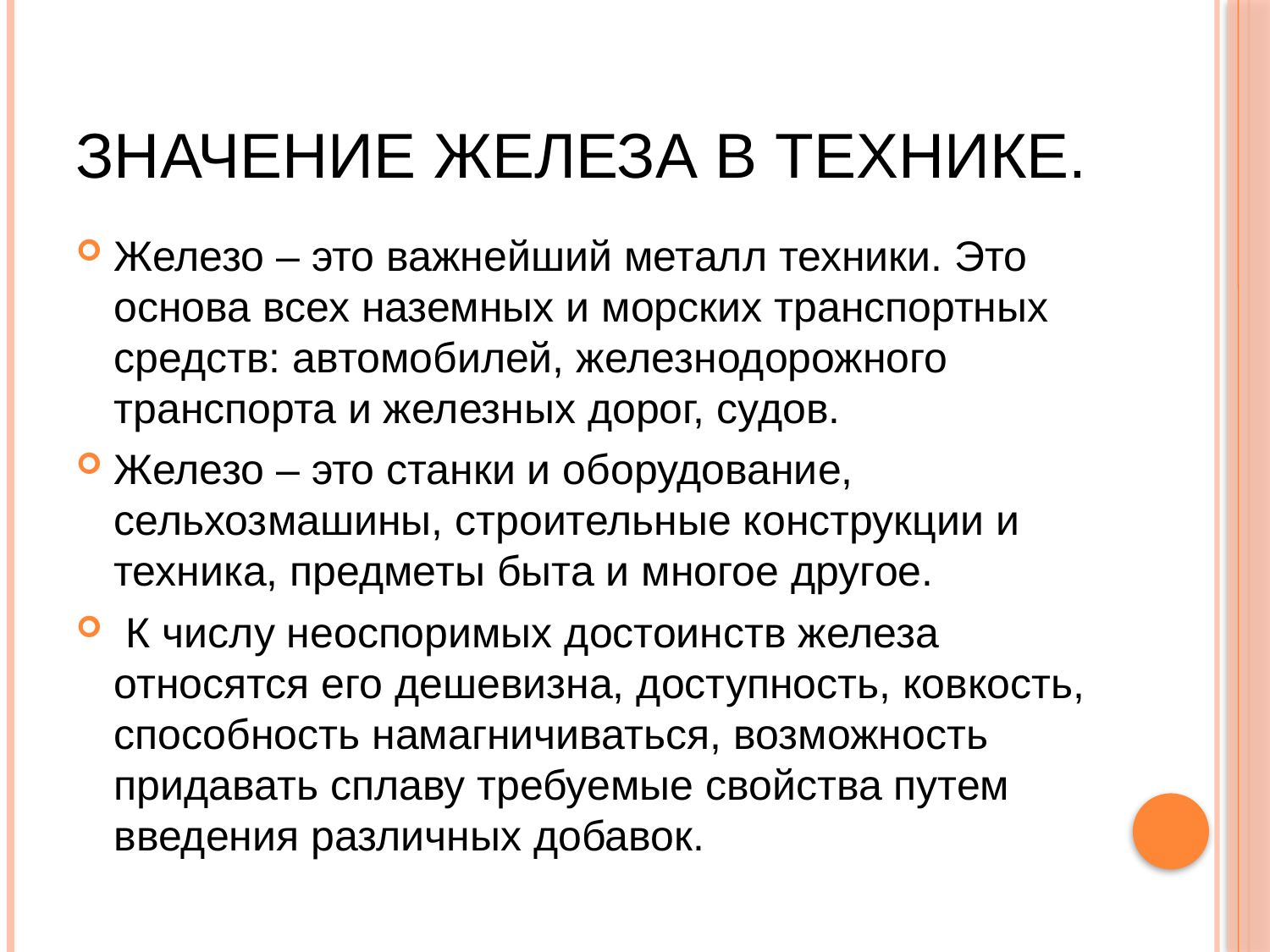

# Значение железа в технике.
Железо – это важнейший металл техники. Это основа всех наземных и морских транспортных средств: автомобилей, железнодорожного транспорта и железных дорог, судов.
Железо – это станки и оборудование, сельхозмашины, строительные конструкции и техника, предметы быта и многое другое.
 К числу неоспоримых достоинств железа относятся его дешевизна, доступность, ковкость, способность намагничиваться, возможность придавать сплаву требуемые свойства путем введения различных добавок.